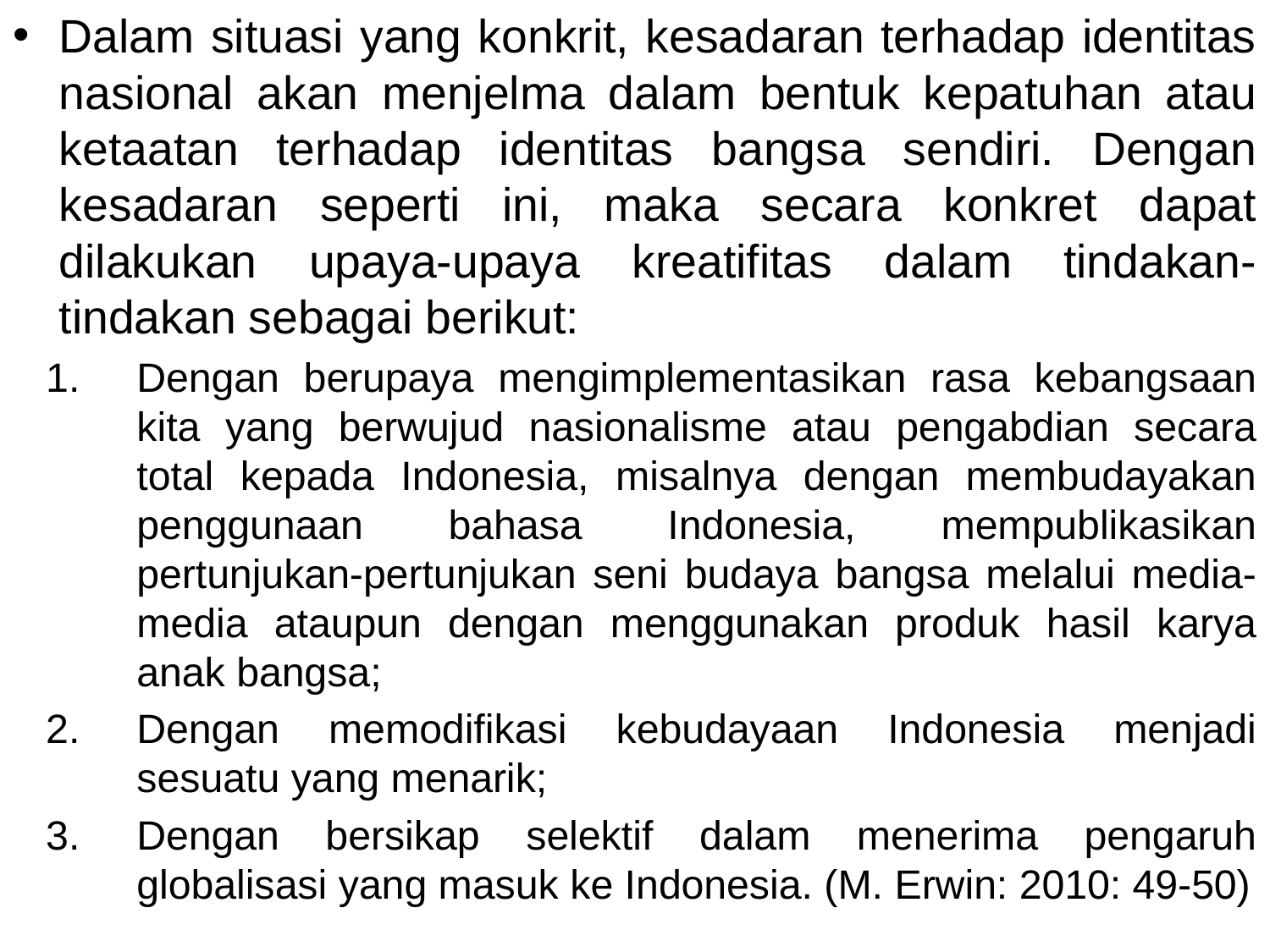

Dalam situasi yang konkrit, kesadaran terhadap identitas nasional akan menjelma dalam bentuk kepatuhan atau ketaatan terhadap identitas bangsa sendiri. Dengan kesadaran seperti ini, maka secara konkret dapat dilakukan upaya-upaya kreatifitas dalam tindakan-tindakan sebagai berikut:
Dengan berupaya mengimplementasikan rasa kebangsaan kita yang berwujud nasionalisme atau pengabdian secara total kepada Indonesia, misalnya dengan membudayakan penggunaan bahasa Indonesia, mempublikasikan pertunjukan-pertunjukan seni budaya bangsa melalui media-media ataupun dengan menggunakan produk hasil karya anak bangsa;
Dengan memodifikasi kebudayaan Indonesia menjadi sesuatu yang menarik;
Dengan bersikap selektif dalam menerima pengaruh globalisasi yang masuk ke Indonesia. (M. Erwin: 2010: 49-50)